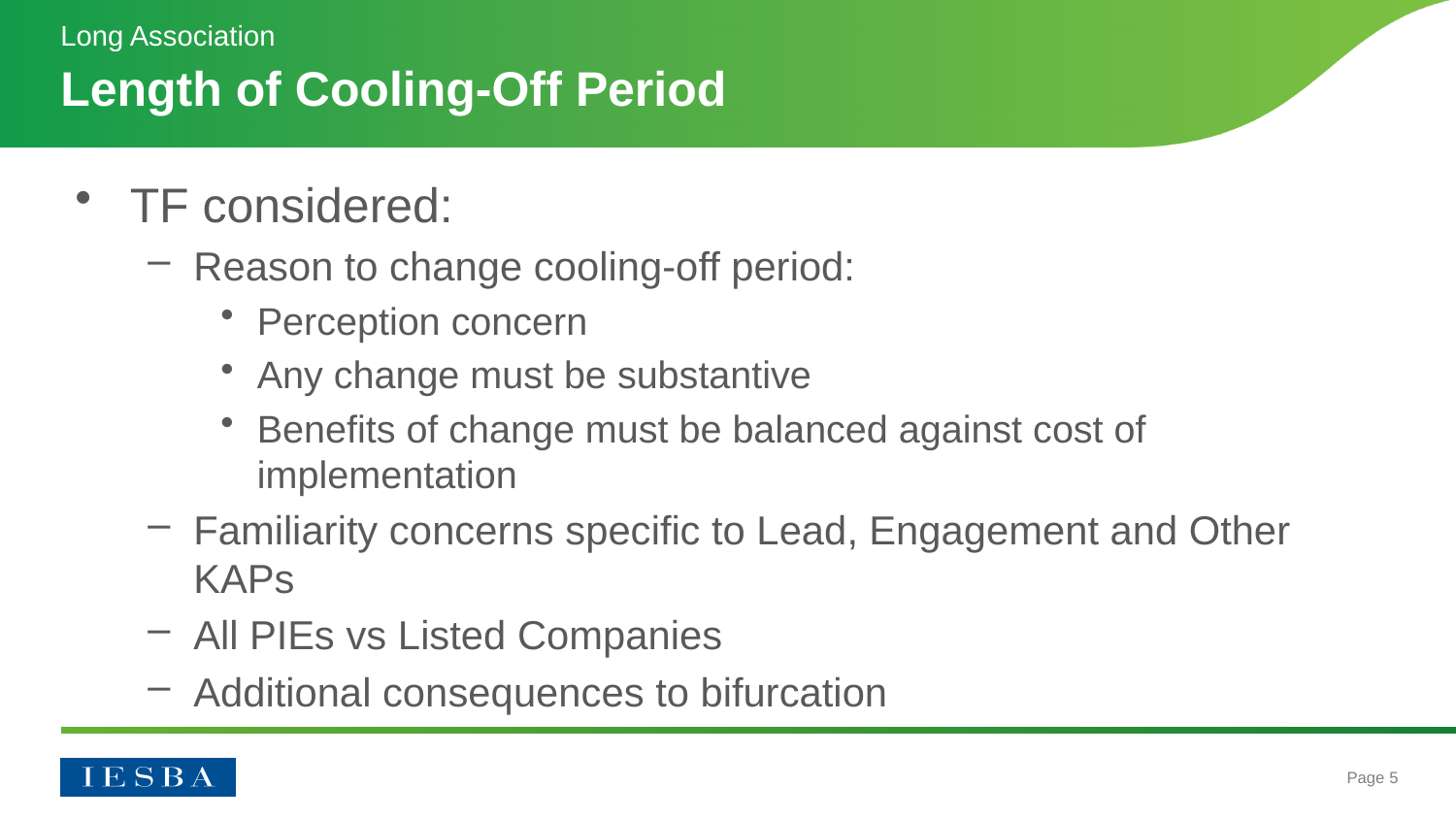

Long Association
# Length of Cooling-Off Period
TF considered:
Reason to change cooling-off period:
Perception concern
Any change must be substantive
Benefits of change must be balanced against cost of implementation
Familiarity concerns specific to Lead, Engagement and Other KAPs
All PIEs vs Listed Companies
Additional consequences to bifurcation